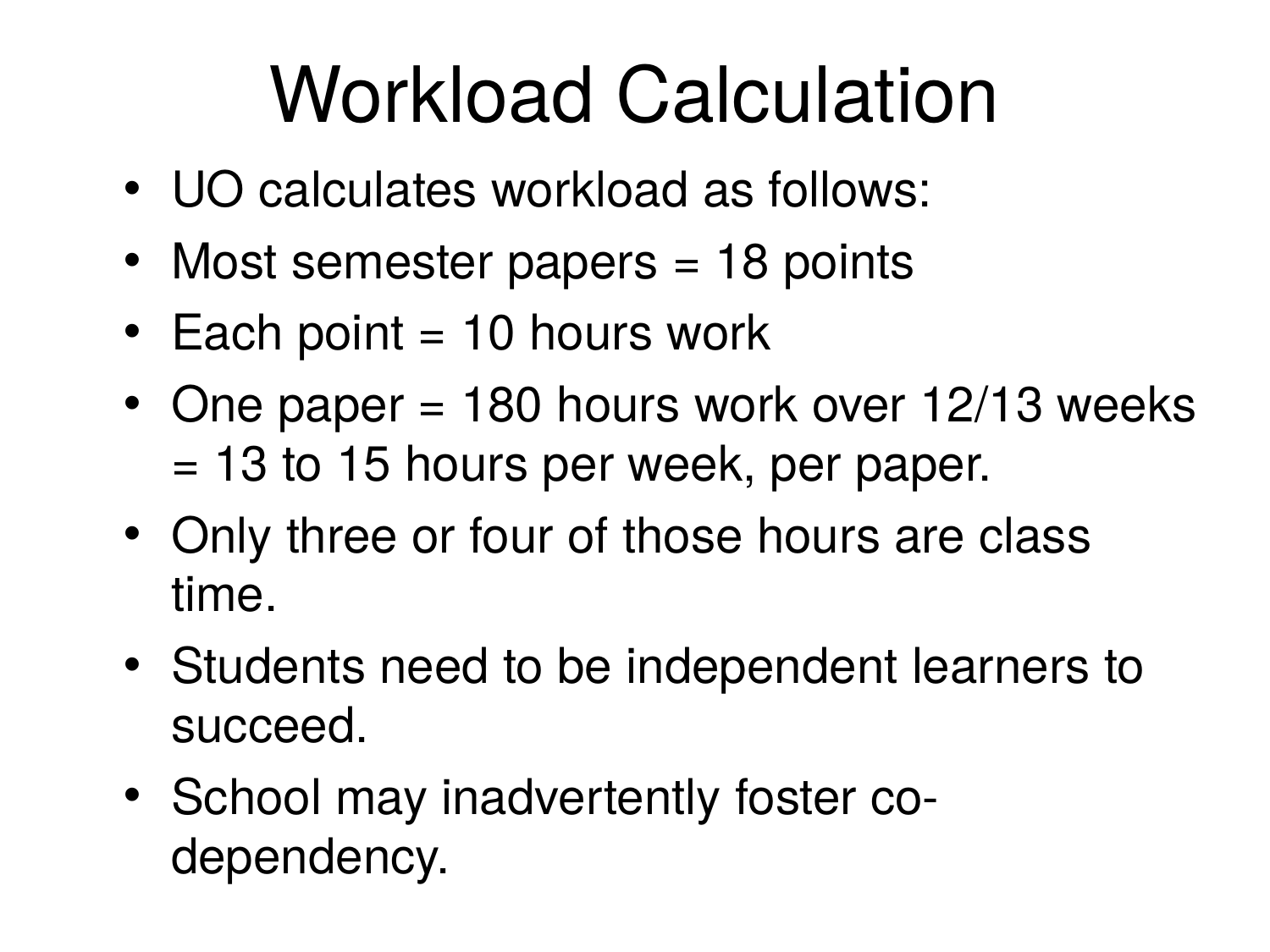

# Workload Calculation
UO calculates workload as follows:
Most semester papers = 18 points
Each point = 10 hours work
One paper = 180 hours work over 12/13 weeks = 13 to 15 hours per week, per paper.
Only three or four of those hours are class time.
Students need to be independent learners to succeed.
School may inadvertently foster co-dependency.